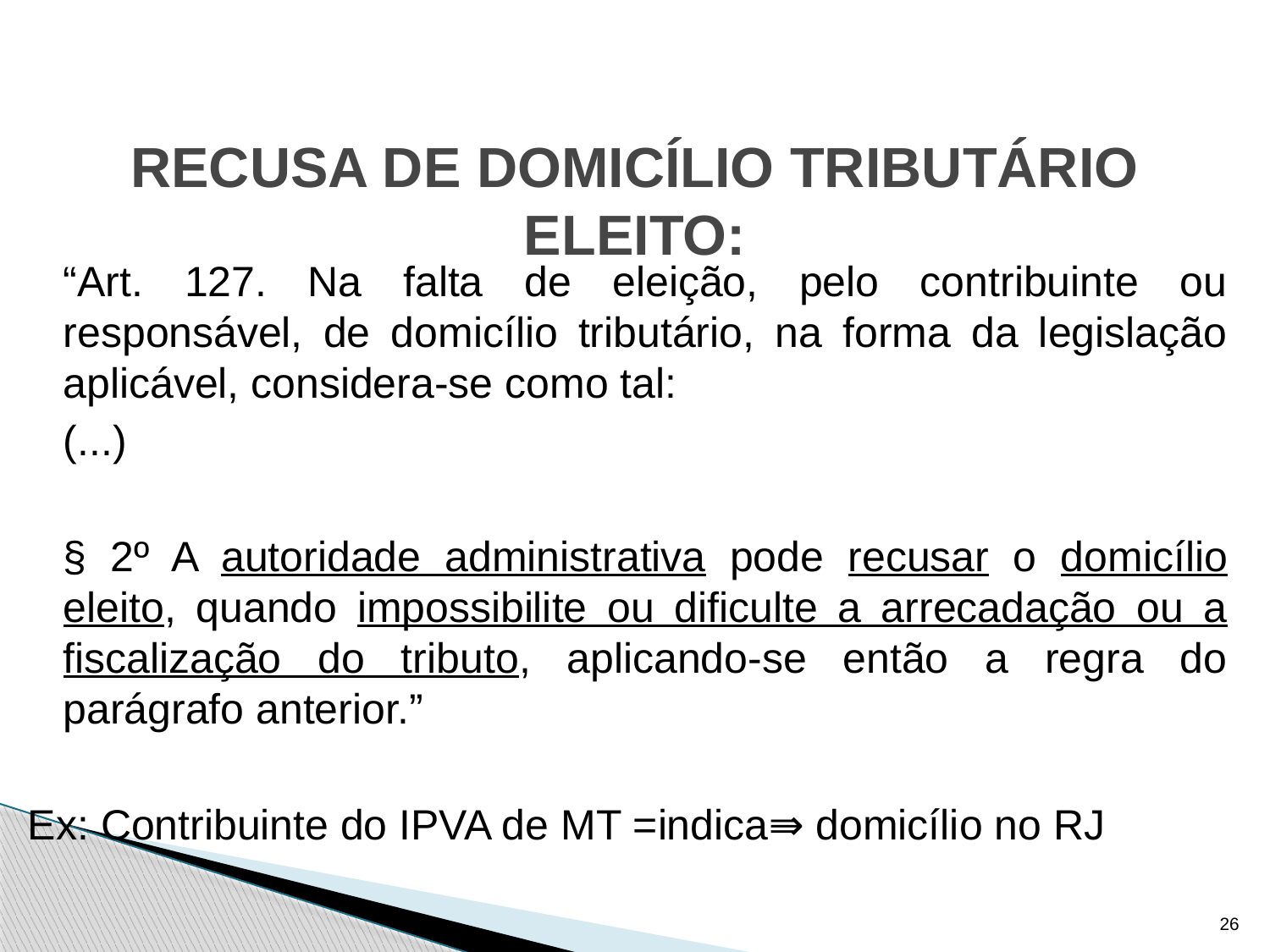

# RECUSA DE DOMICÍLIO TRIBUTÁRIO ELEITO:
	“Art. 127. Na falta de eleição, pelo contribuinte ou responsável, de domicílio tributário, na forma da legislação aplicável, considera-se como tal:
	(...)

	§ 2º A autoridade administrativa pode recusar o domicílio eleito, quando impossibilite ou dificulte a arrecadação ou a fiscalização do tributo, aplicando-se então a regra do parágrafo anterior.”

Ex: Contribuinte do IPVA de MT =indica⇛ domicílio no RJ

26